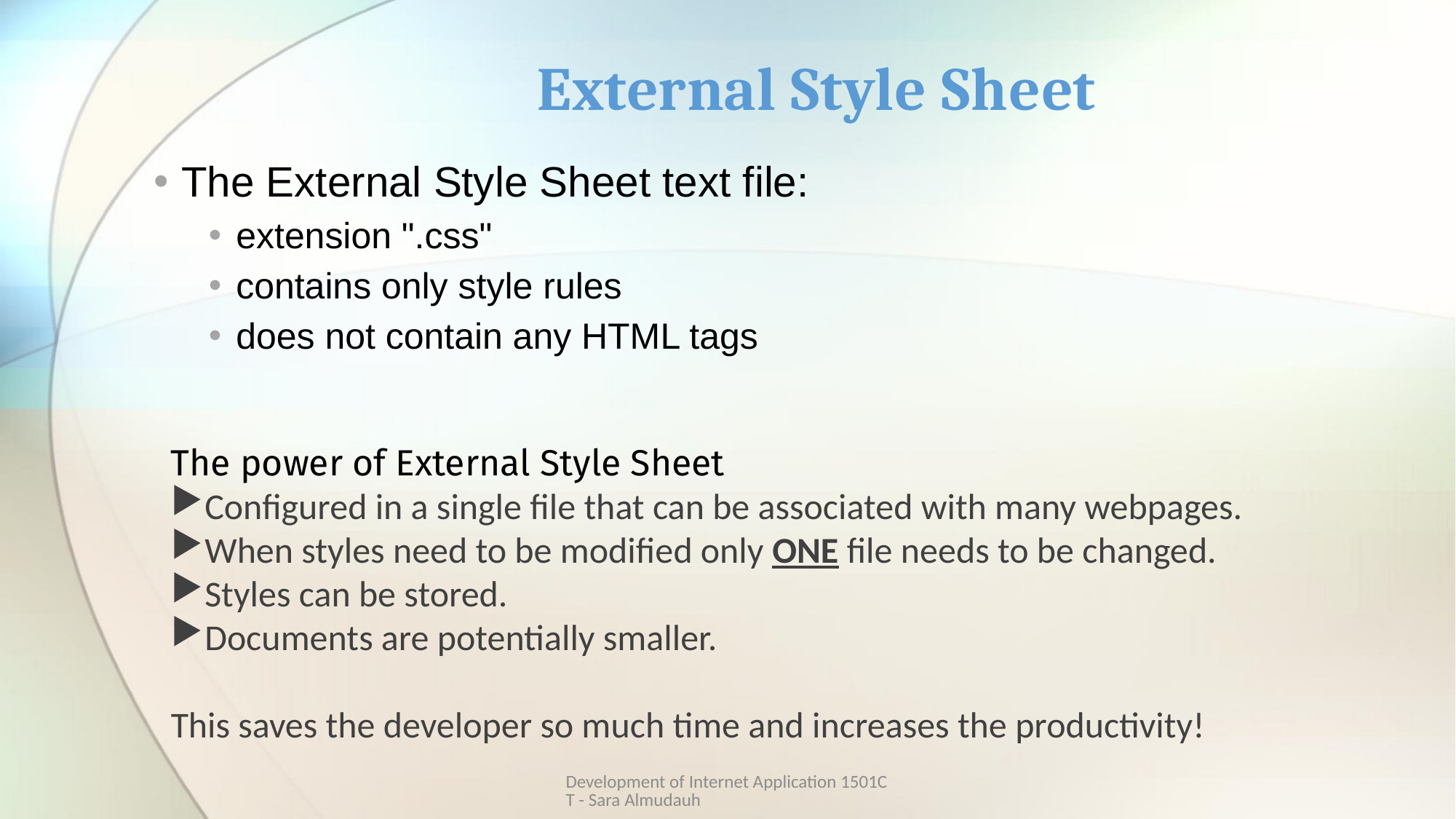

# External Style Sheet
The External Style Sheet text file:
extension ".css"
contains only style rules
does not contain any HTML tags
The power of External Style Sheet
Configured in a single file that can be associated with many webpages.
When styles need to be modified only ONE file needs to be changed.
Styles can be stored.
Documents are potentially smaller.

This saves the developer so much time and increases the productivity!

Development of Internet Application 1501CT - Sara Almudauh